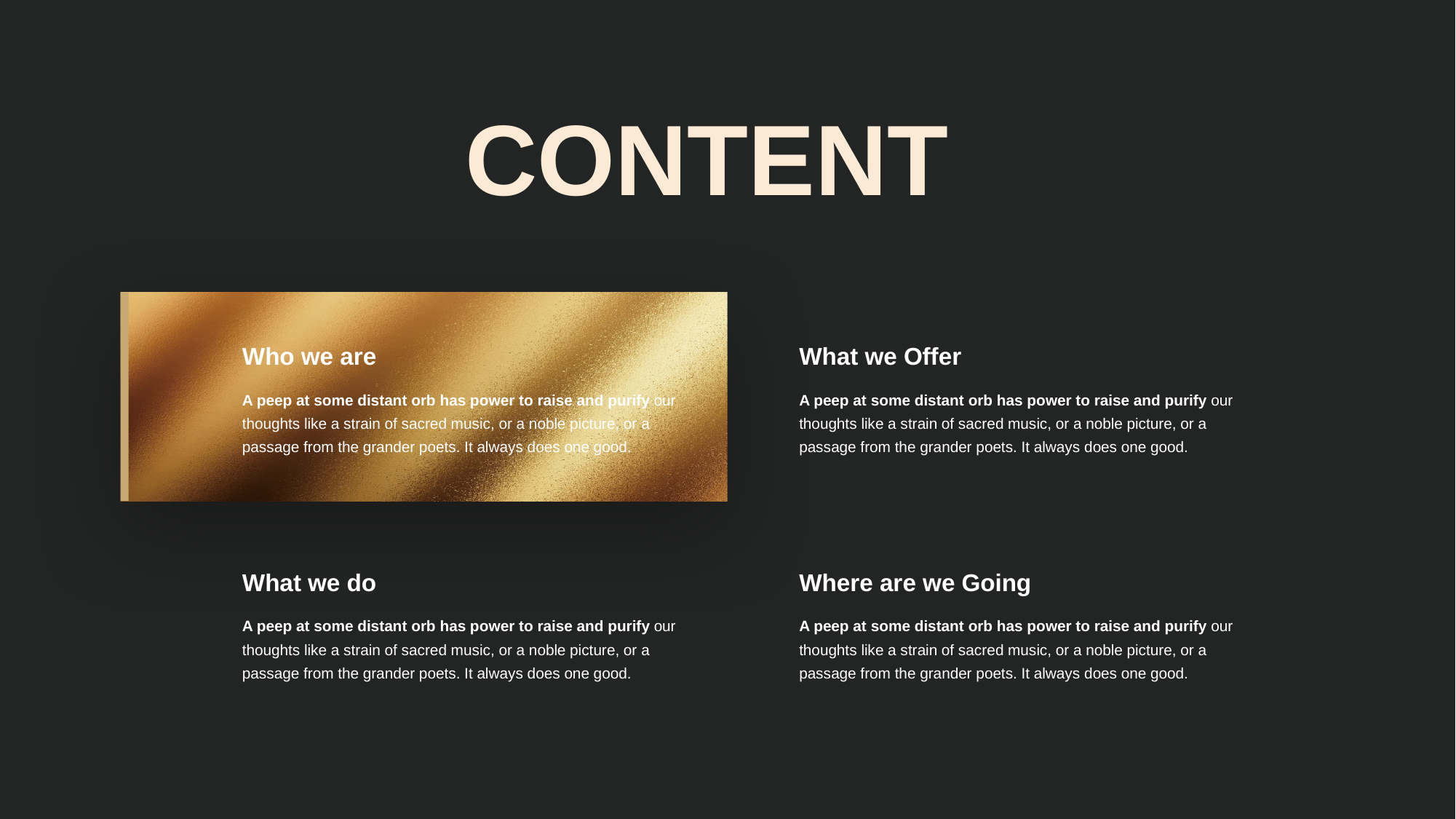

#
CONTENT

Who we are
A peep at some distant orb has power to raise and purify our thoughts like a strain of sacred music, or a noble picture, or a passage from the grander poets. It always does one good.
What we Offer
A peep at some distant orb has power to raise and purify our thoughts like a strain of sacred music, or a noble picture, or a passage from the grander poets. It always does one good.
What we do
A peep at some distant orb has power to raise and purify our thoughts like a strain of sacred music, or a noble picture, or a passage from the grander poets. It always does one good.
Where are we Going
A peep at some distant orb has power to raise and purify our thoughts like a strain of sacred music, or a noble picture, or a passage from the grander poets. It always does one good.